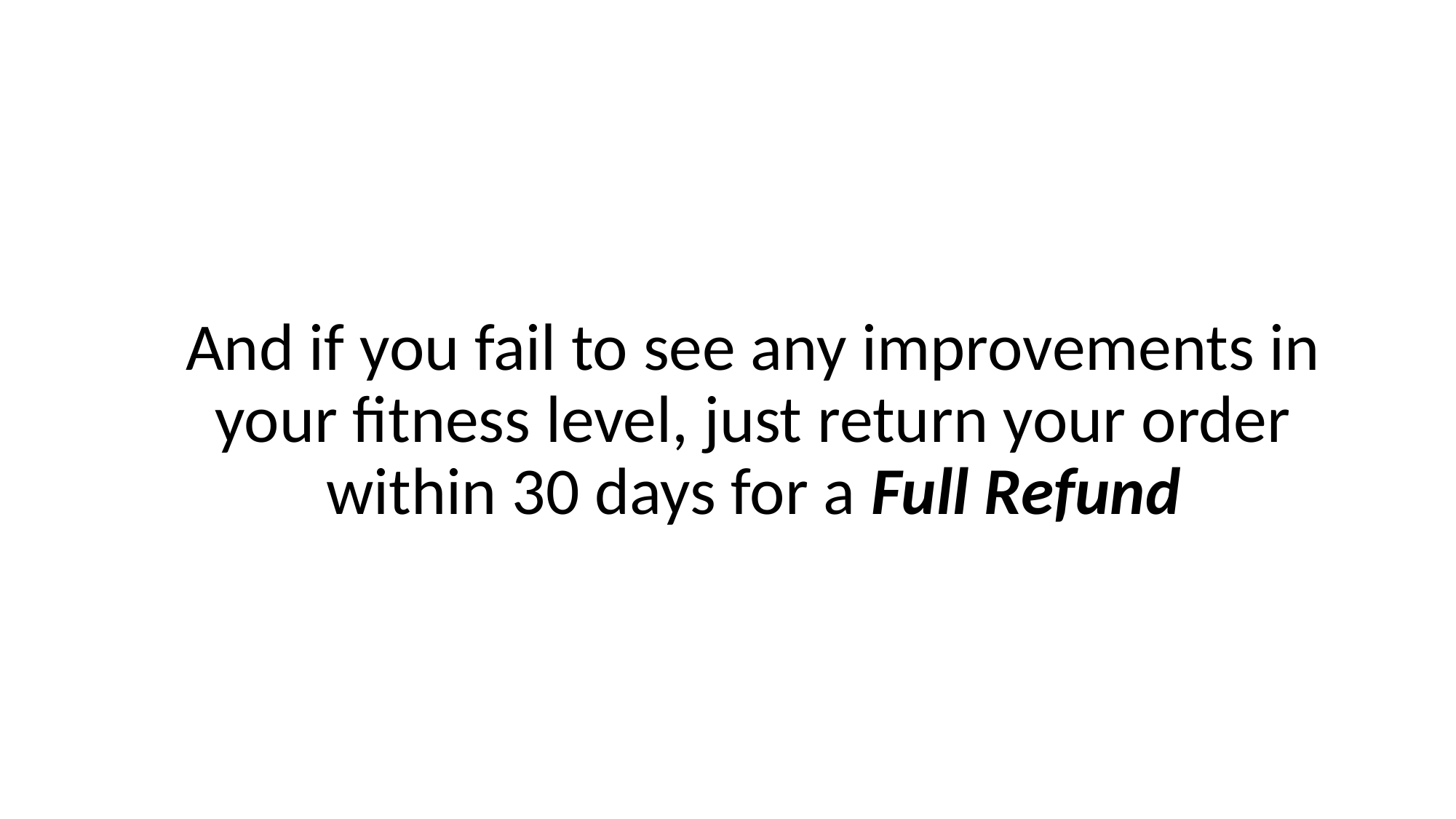

And if you fail to see any improvements in your fitness level, just return your order within 30 days for a Full Refund